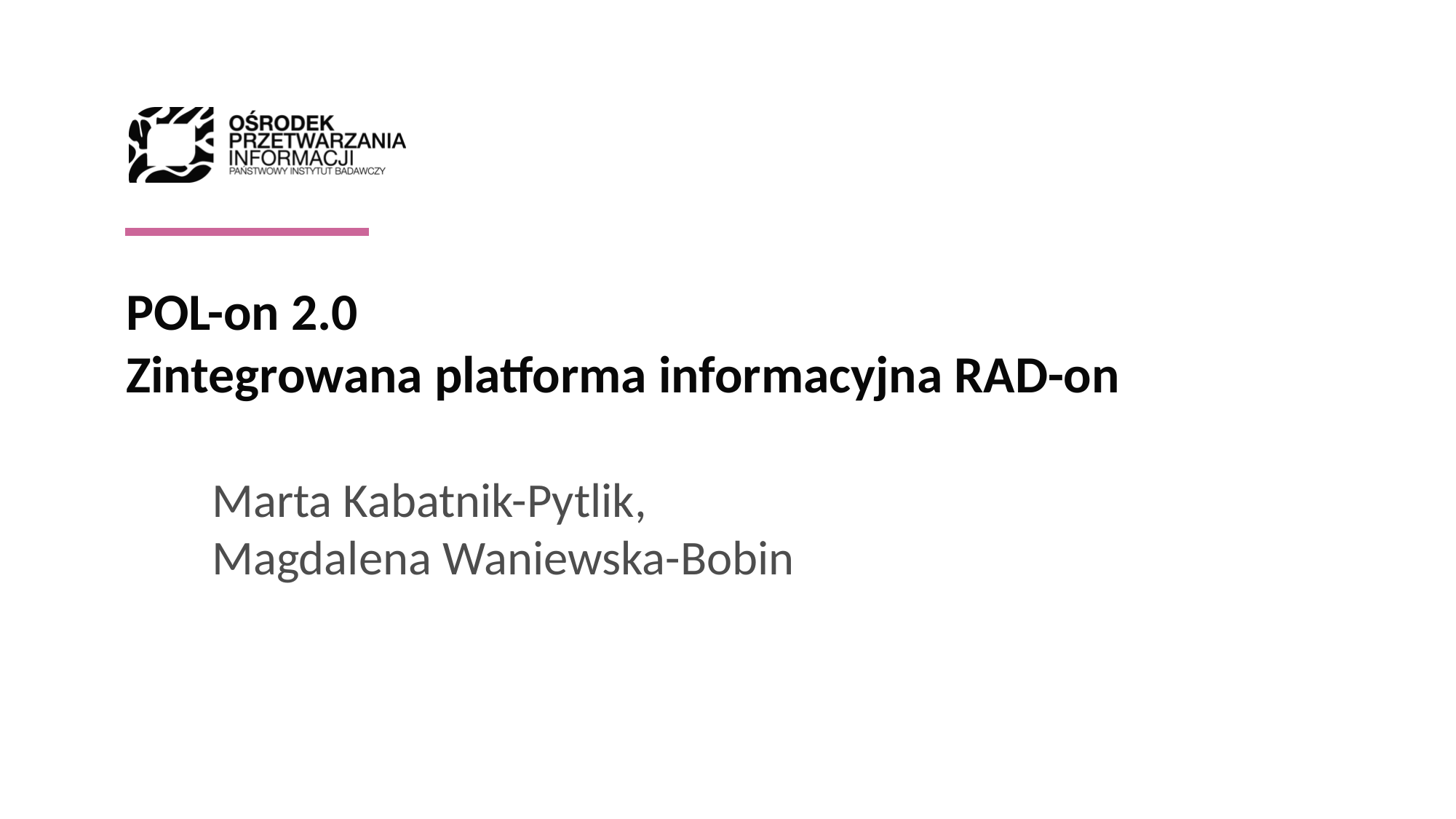

# POL-on 2.0 Zintegrowana platforma informacyjna RAD-on
Marta Kabatnik-Pytlik,
Magdalena Waniewska-Bobin